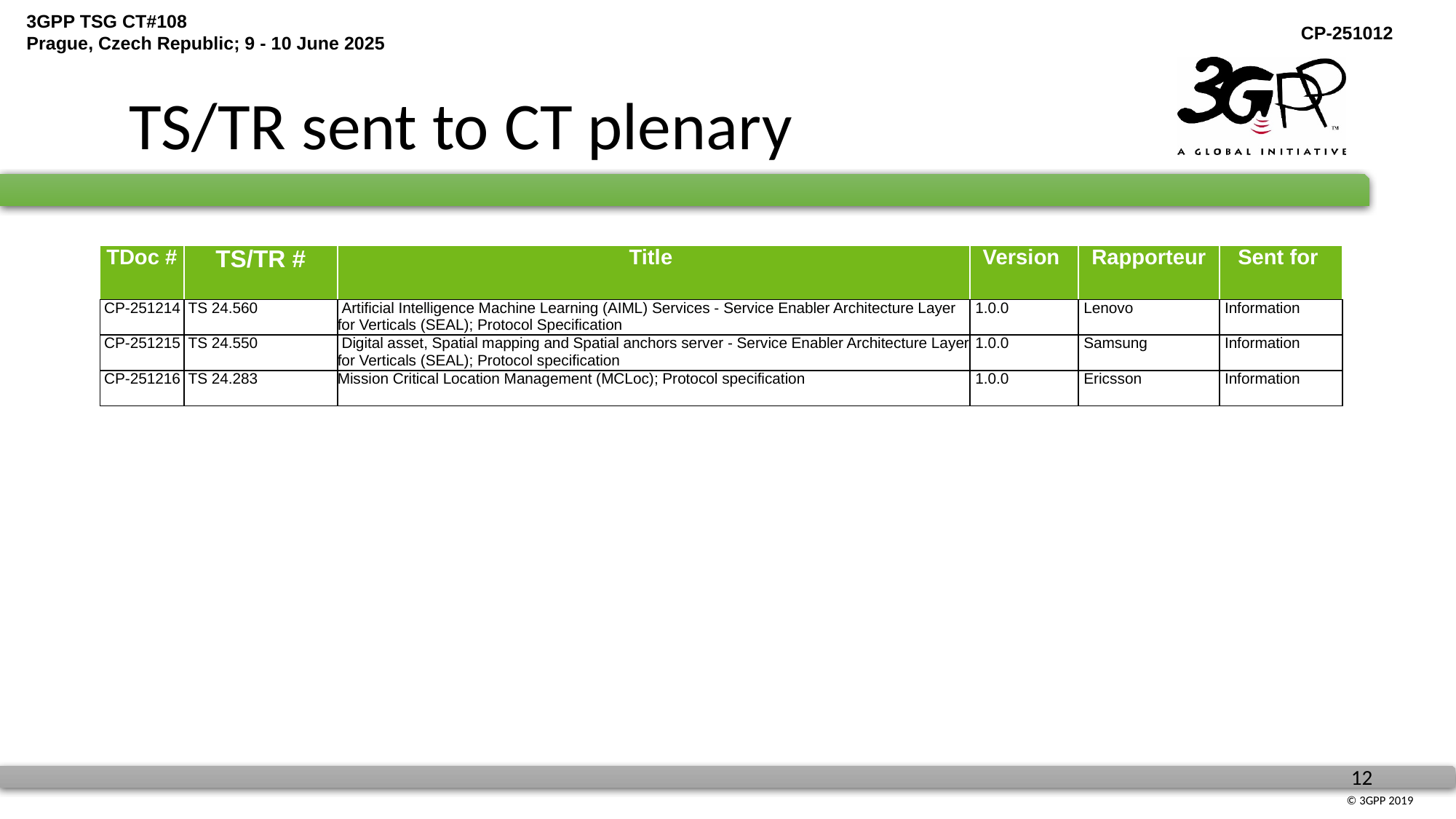

# TS/TR sent to CT plenary
| TDoc # | TS/TR # | Title | Version | Rapporteur | Sent for |
| --- | --- | --- | --- | --- | --- |
| CP-251214 | TS 24.560 | Artificial Intelligence Machine Learning (AIML) Services - Service Enabler Architecture Layer for Verticals (SEAL); Protocol Specification | 1.0.0 | Lenovo | Information |
| CP-251215 | TS 24.550 | Digital asset, Spatial mapping and Spatial anchors server - Service Enabler Architecture Layer for Verticals (SEAL); Protocol specification | 1.0.0 | Samsung | Information |
| CP-251216 | TS 24.283 | Mission Critical Location Management (MCLoc); Protocol specification | 1.0.0 | Ericsson | Information |